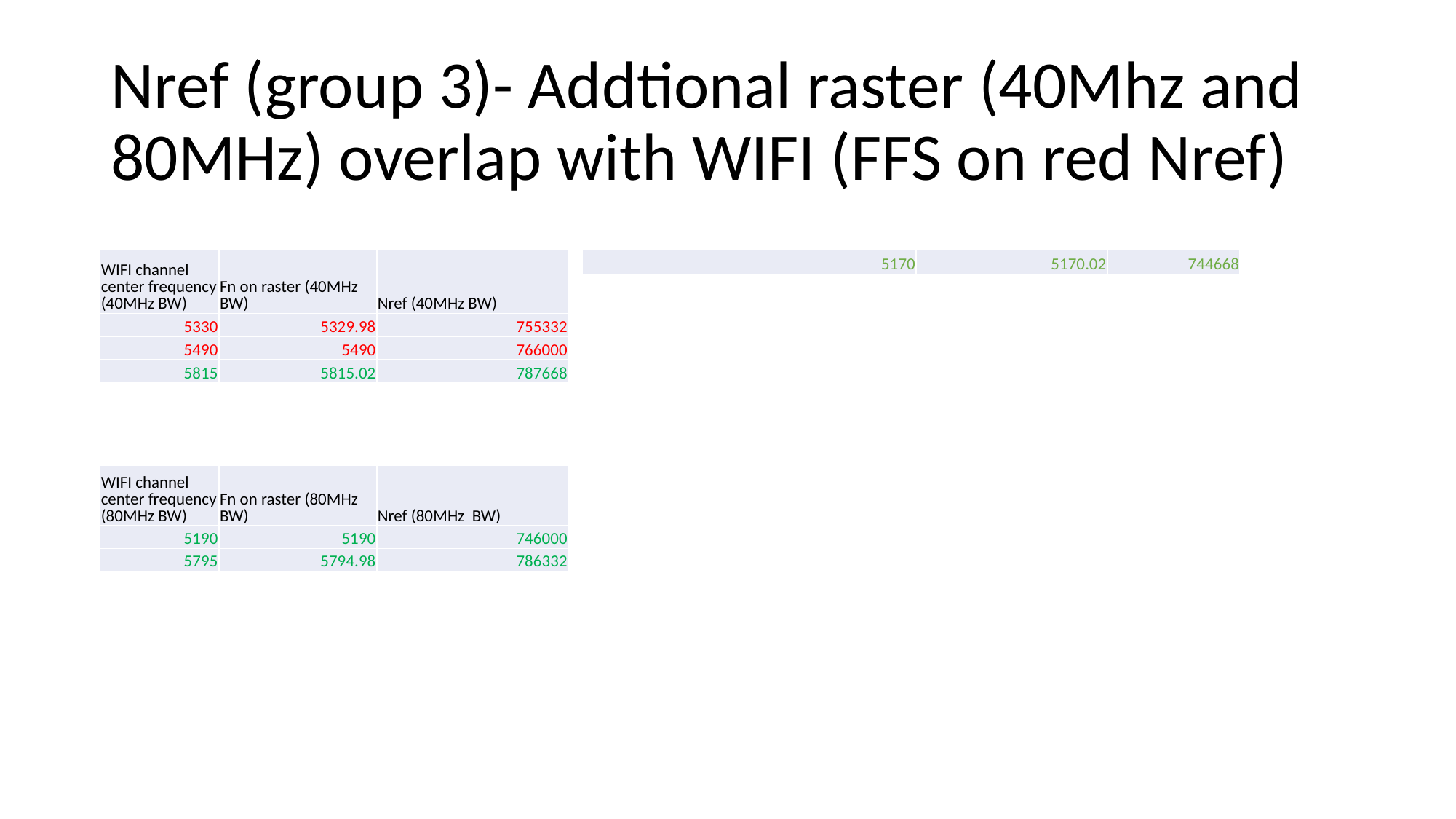

# Nref (group 3)- Addtional raster (40Mhz and 80MHz) overlap with WIFI (FFS on red Nref)
| WIFI channel center frequency (40MHz BW) | Fn on raster (40MHz BW) | Nref (40MHz BW) |
| --- | --- | --- |
| 5330 | 5329.98 | 755332 |
| 5490 | 5490 | 766000 |
| 5815 | 5815.02 | 787668 |
| 5170 | 5170.02 | 744668 |
| --- | --- | --- |
| WIFI channel center frequency (80MHz BW) | Fn on raster (80MHz BW) | Nref (80MHz BW) |
| --- | --- | --- |
| 5190 | 5190 | 746000 |
| 5795 | 5794.98 | 786332 |